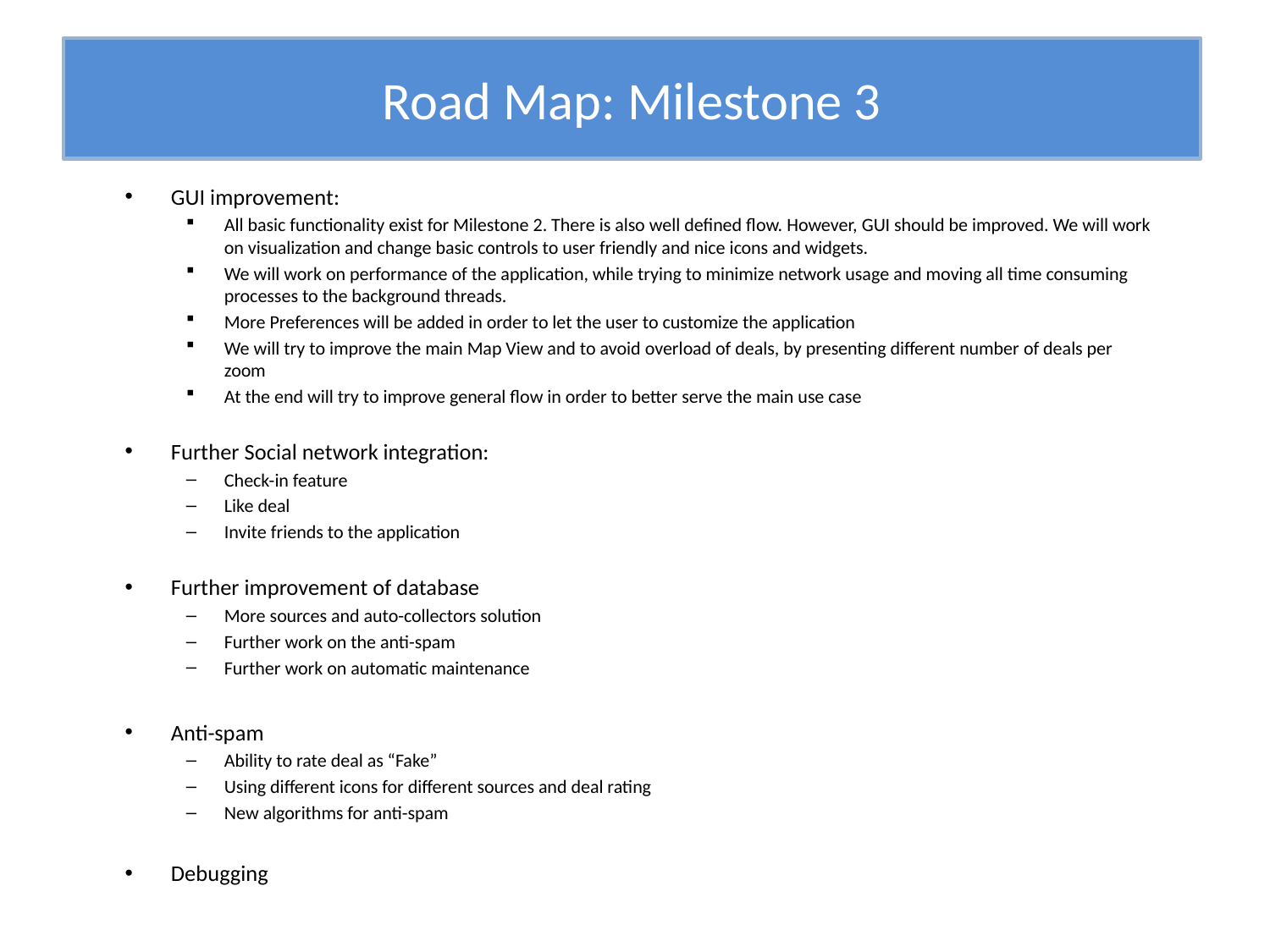

# Road Map: Milestone 3
GUI improvement:
All basic functionality exist for Milestone 2. There is also well defined flow. However, GUI should be improved. We will work on visualization and change basic controls to user friendly and nice icons and widgets.
We will work on performance of the application, while trying to minimize network usage and moving all time consuming processes to the background threads.
More Preferences will be added in order to let the user to customize the application
We will try to improve the main Map View and to avoid overload of deals, by presenting different number of deals per zoom
At the end will try to improve general flow in order to better serve the main use case

Further Social network integration:
Check-in feature
Like deal
Invite friends to the application

Further improvement of database
More sources and auto-collectors solution
Further work on the anti-spam
Further work on automatic maintenance

Anti-spam
Ability to rate deal as “Fake”
Using different icons for different sources and deal rating
New algorithms for anti-spam

Debugging